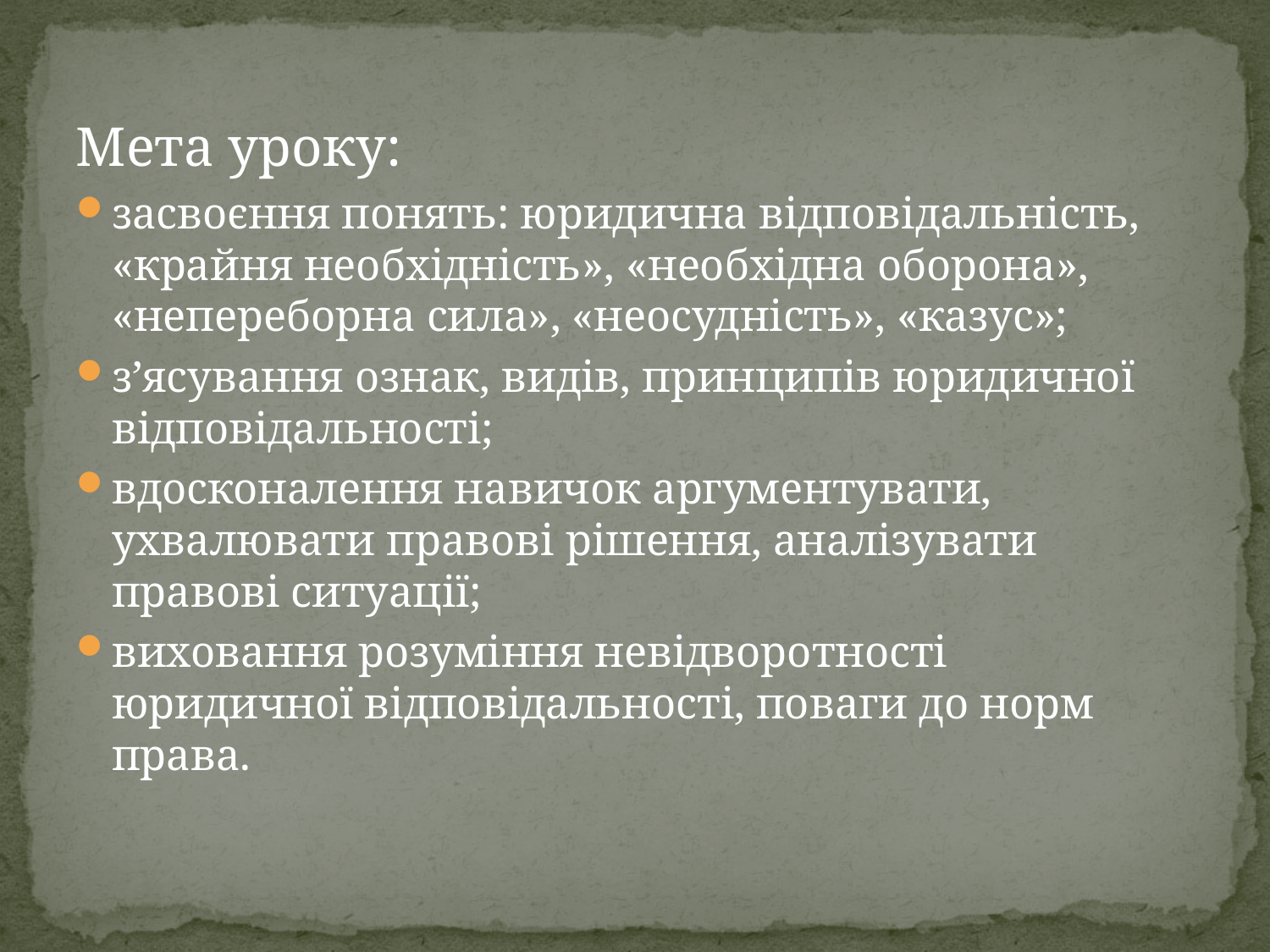

#
Мета уроку:
засвоєння понять: юридична відповідальність, «крайня необхідність», «необхідна оборона», «непереборна сила», «неосудність», «казус»;
з’ясування ознак, видів, принципів юридичної відповідальності;
вдосконалення навичок аргументувати, ухвалювати правові рішення, аналізувати правові ситуації;
виховання розуміння невідворотності юридичної відповідальності, поваги до норм права.